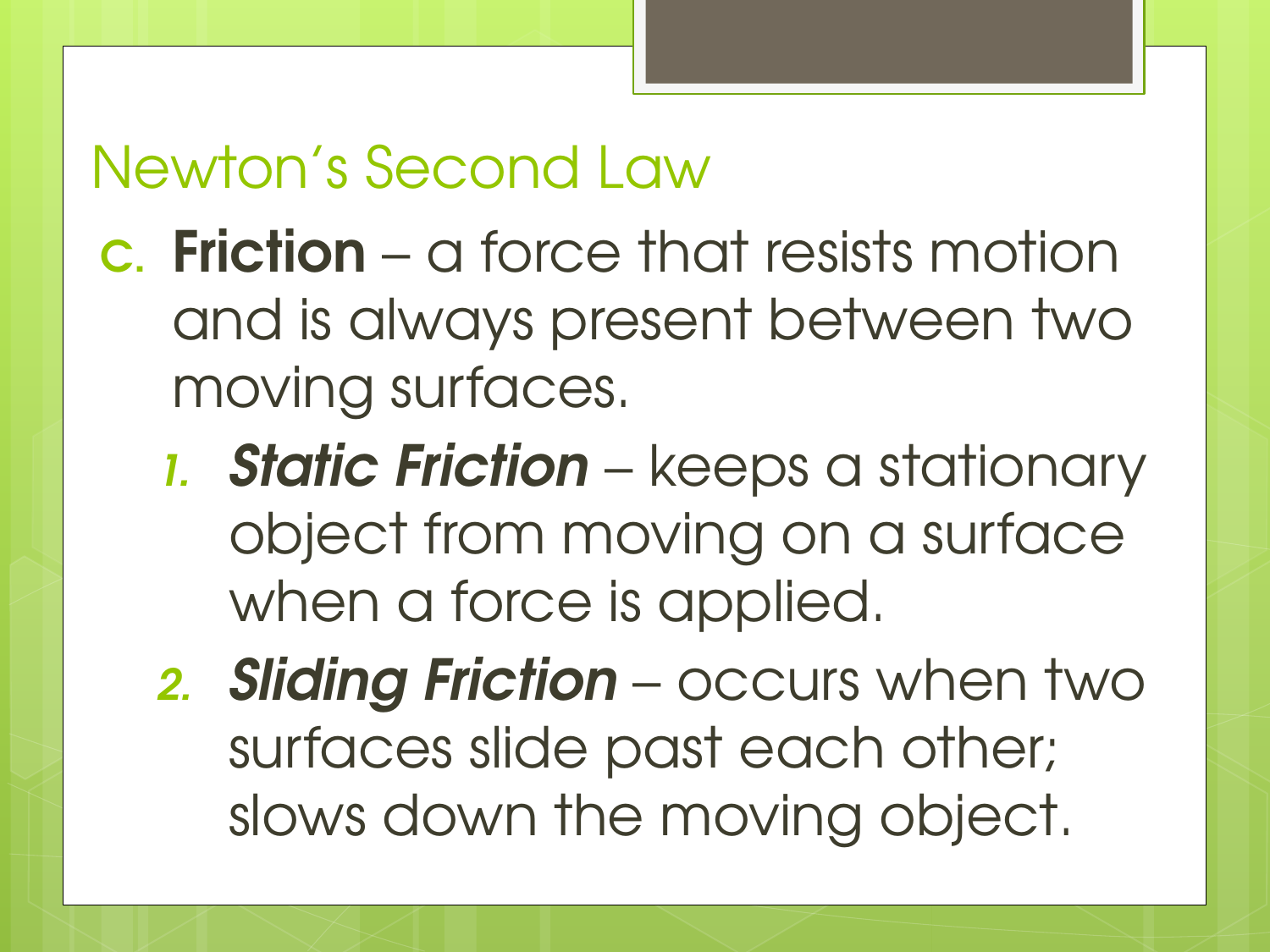

# Newton’s Second Law
Friction – a force that resists motion and is always present between two moving surfaces.
Static Friction – keeps a stationary object from moving on a surface when a force is applied.
Sliding Friction – occurs when two surfaces slide past each other; slows down the moving object.